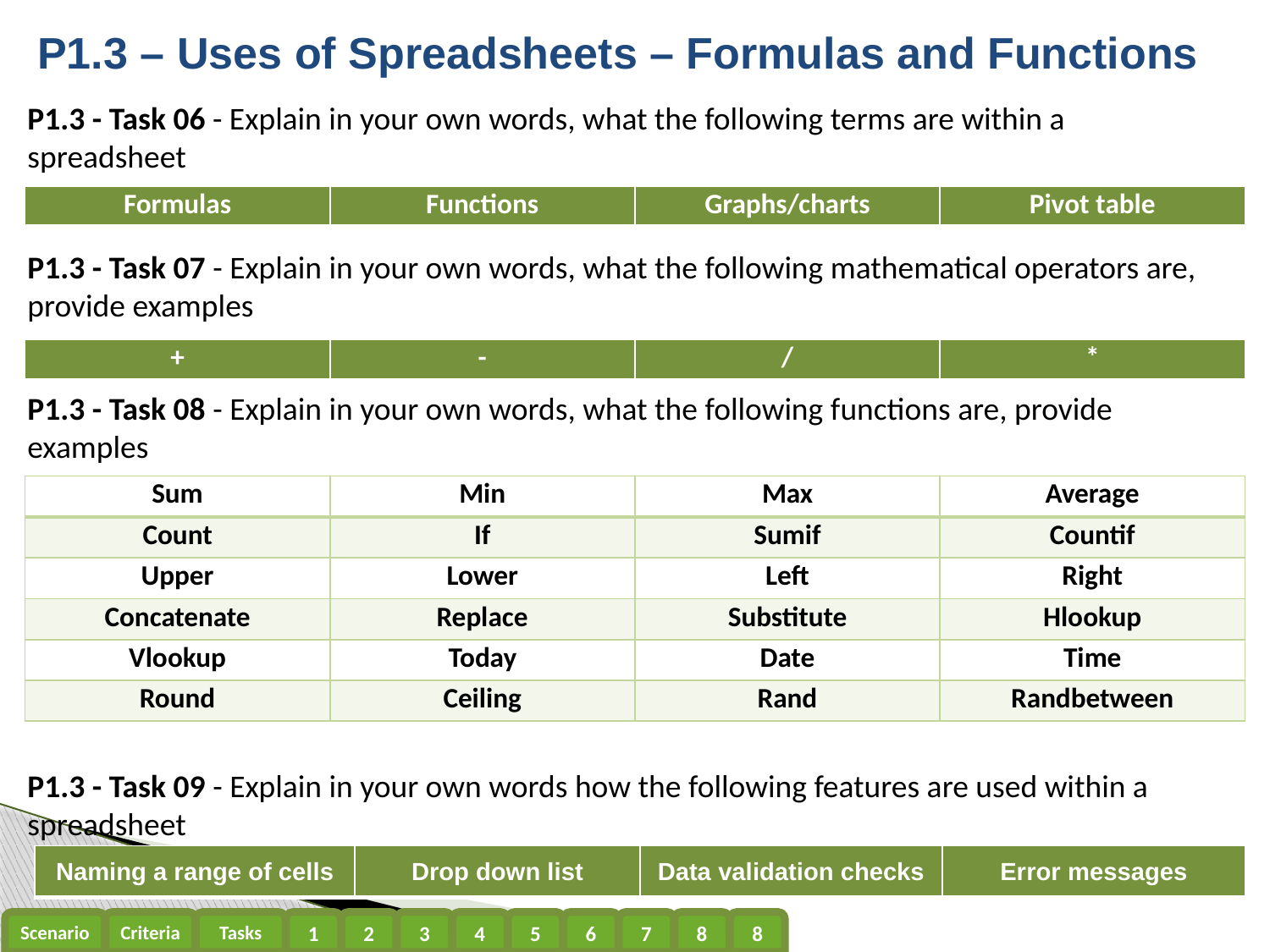

# P1.3 – Uses of Spreadsheets – Formulas and Functions
P1.3 - Task 06 - Explain in your own words, what the following terms are within a spreadsheet

P1.3 - Task 07 - Explain in your own words, what the following mathematical operators are, provide examples

P1.3 - Task 08 - Explain in your own words, what the following functions are, provide examples

P1.3 - Task 09 - Explain in your own words how the following features are used within a spreadsheet
| Formulas | Functions | Graphs/charts | Pivot table |
| --- | --- | --- | --- |
| + | - | / | \* |
| --- | --- | --- | --- |
| Sum | Min | Max | Average |
| --- | --- | --- | --- |
| Count | If | Sumif | Countif |
| Upper | Lower | Left | Right |
| Concatenate | Replace | Substitute | Hlookup |
| Vlookup | Today | Date | Time |
| Round | Ceiling | Rand | Randbetween |
| Naming a range of cells | Drop down list | Data validation checks | Error messages |
| --- | --- | --- | --- |